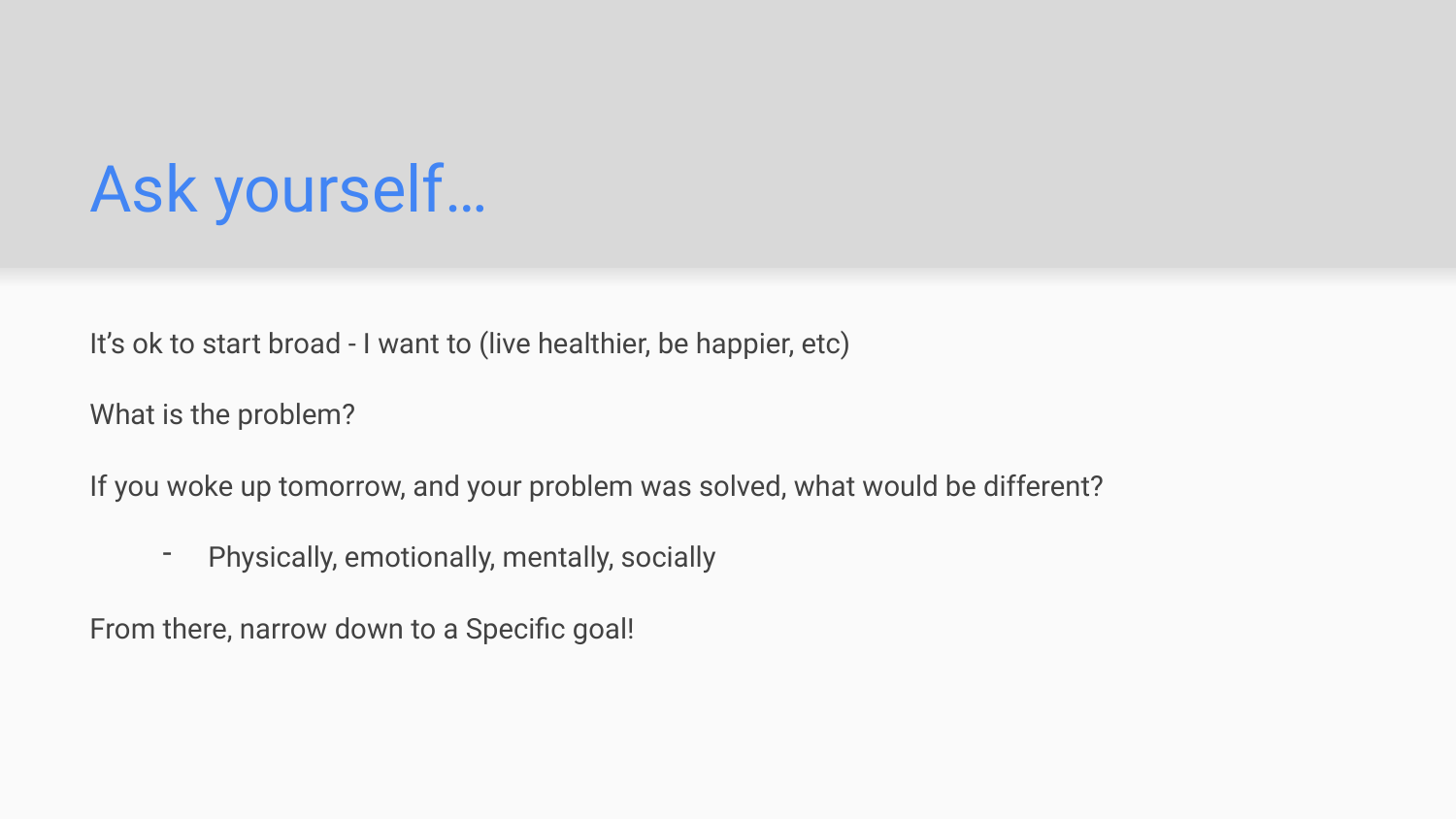

# Ask yourself…
It’s ok to start broad - I want to (live healthier, be happier, etc)
What is the problem?
If you woke up tomorrow, and your problem was solved, what would be different?
Physically, emotionally, mentally, socially
From there, narrow down to a Specific goal!